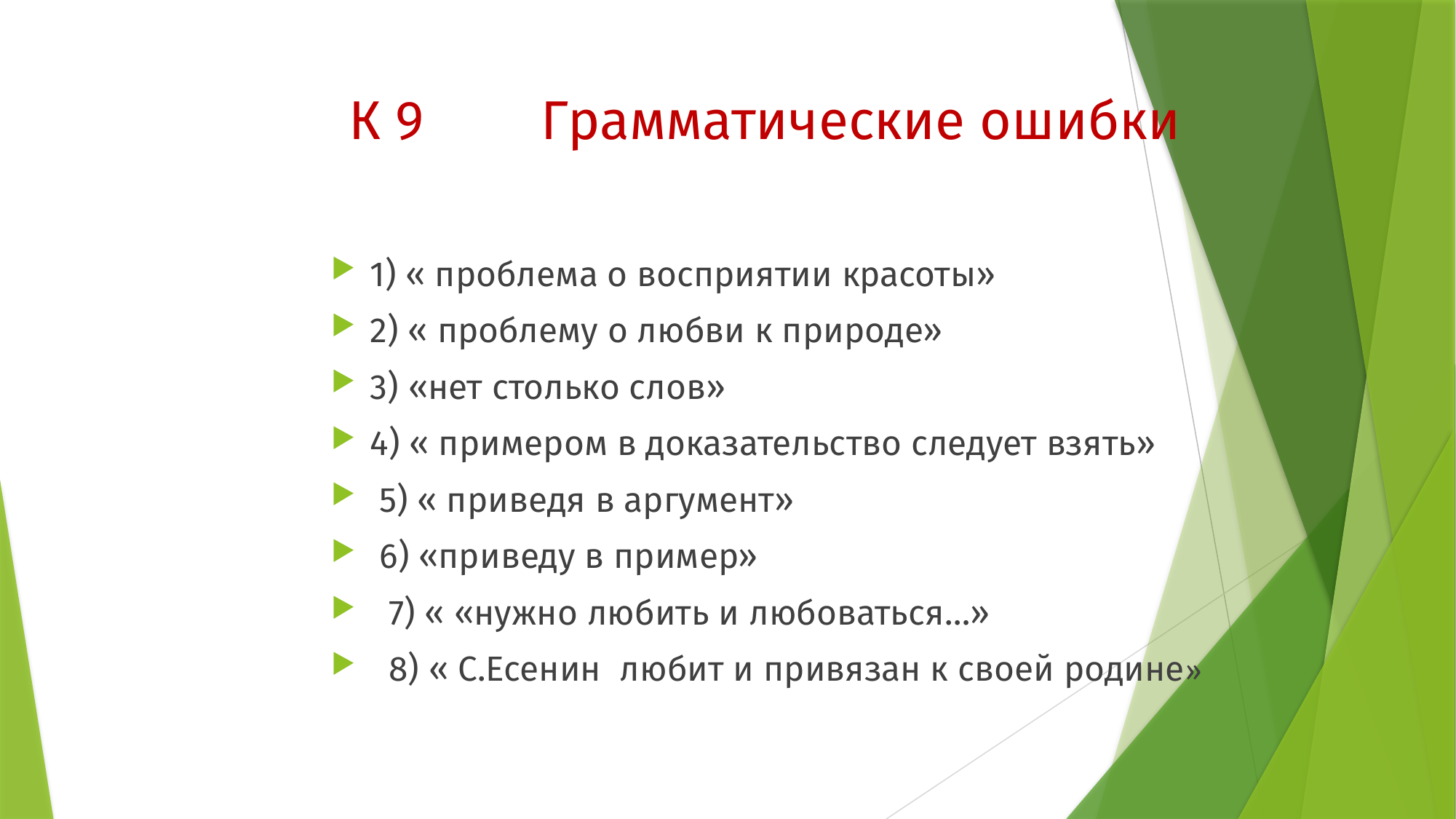

# К 9        Грамматические ошибки
1) « проблема о восприятии красоты»
2) « проблему о любви к природе»
3) «нет столько слов»
4) « примером в доказательство следует взять»
 5) « приведя в аргумент»
 6) «приведу в пример»
  7) « «нужно любить и любоваться…»
  8) « С.Есенин  любит и привязан к своей родине»